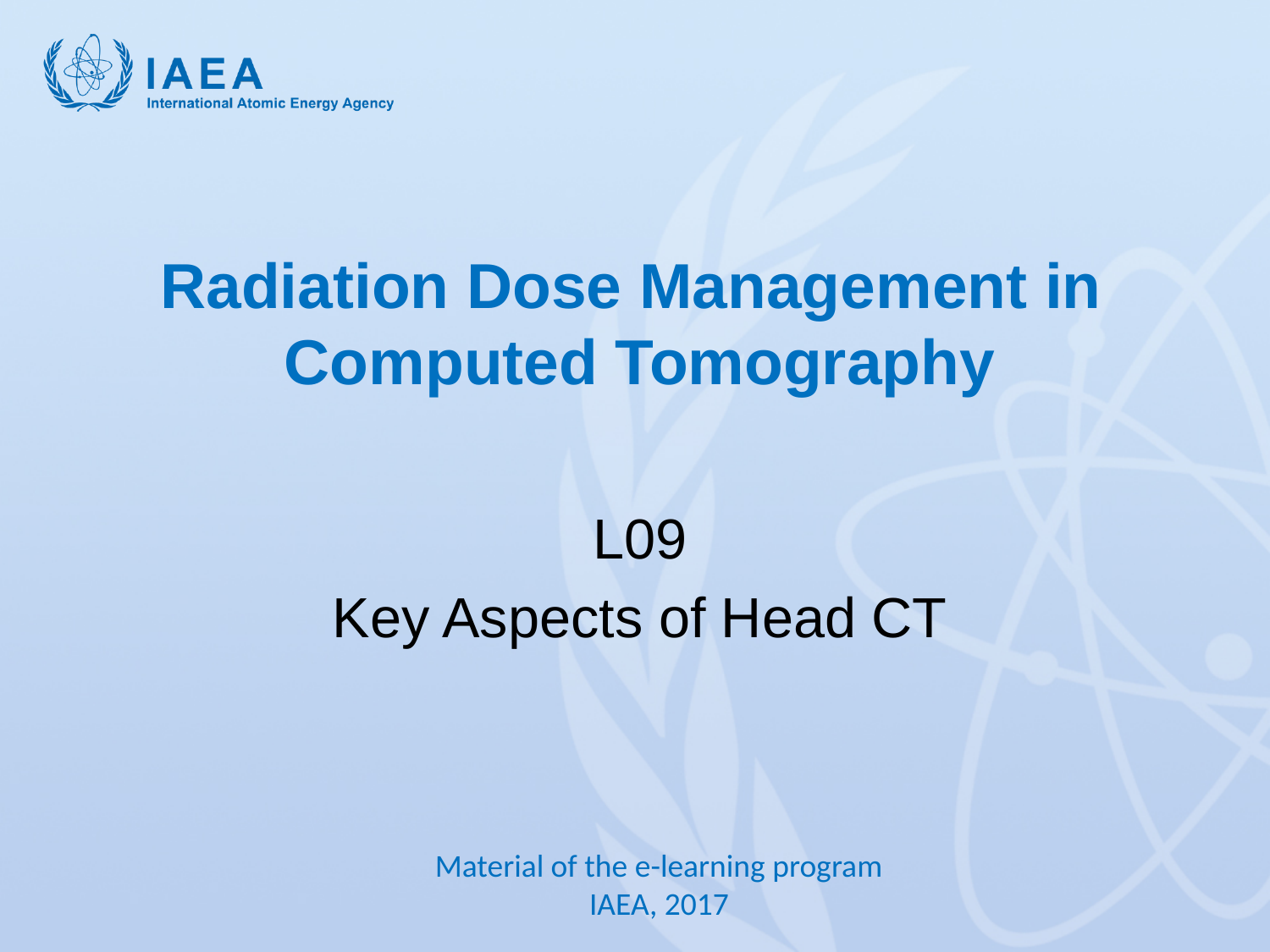

# Radiation Dose Management in Computed Tomography
L09
Key Aspects of Head CT
Material of the e-learning program
IAEA, 2017